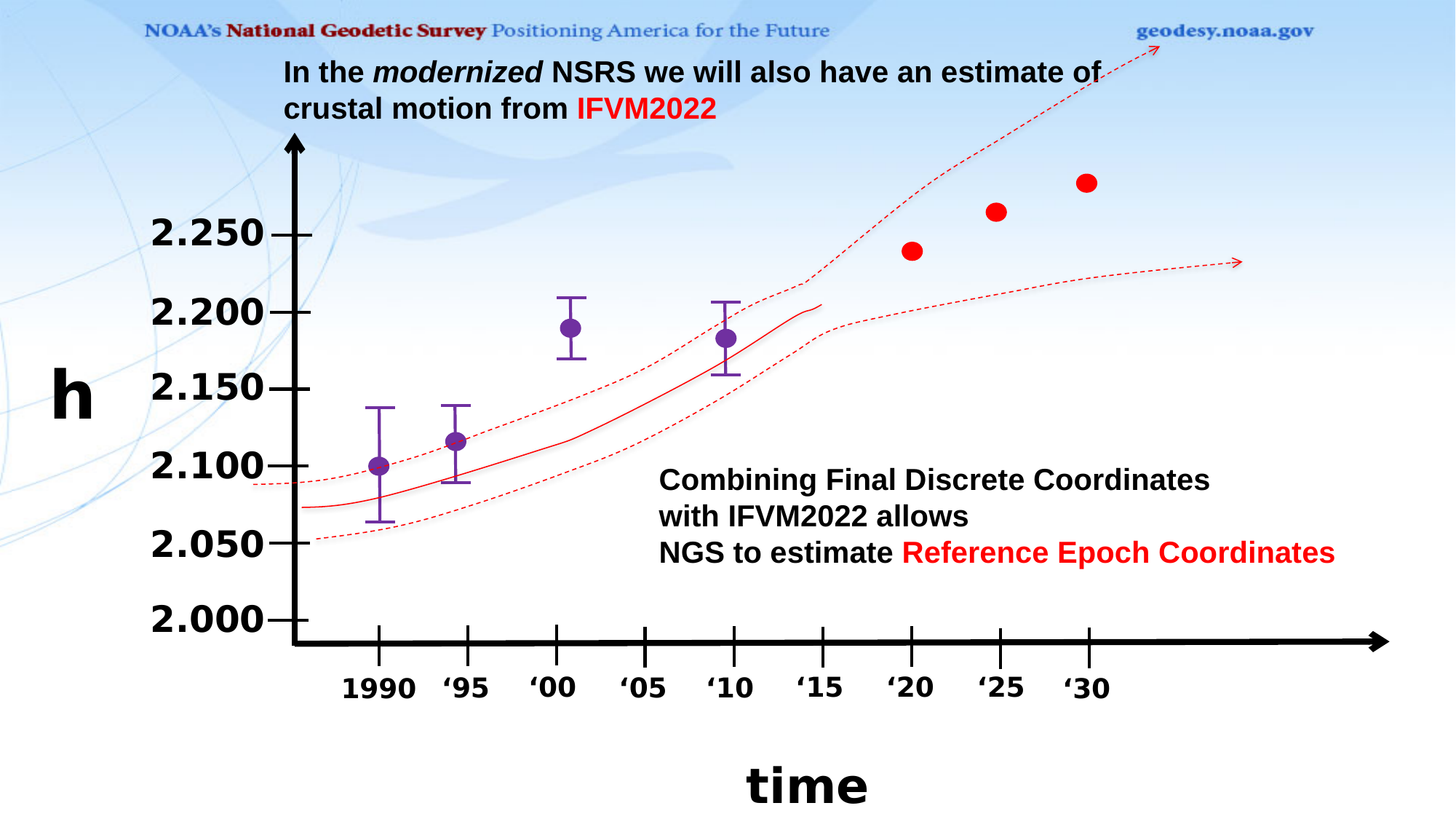

In the modernized NSRS we will also have an estimate of
crustal motion from IFVM2022

2.250

2.200

h
2.150

2.100
Combining Final Discrete Coordinates
with IFVM2022 allows
NGS to estimate Reference Epoch Coordinates

2.050
2.000
‘00
‘15
‘20
‘25
‘10
‘95
‘05
1990
‘30
time